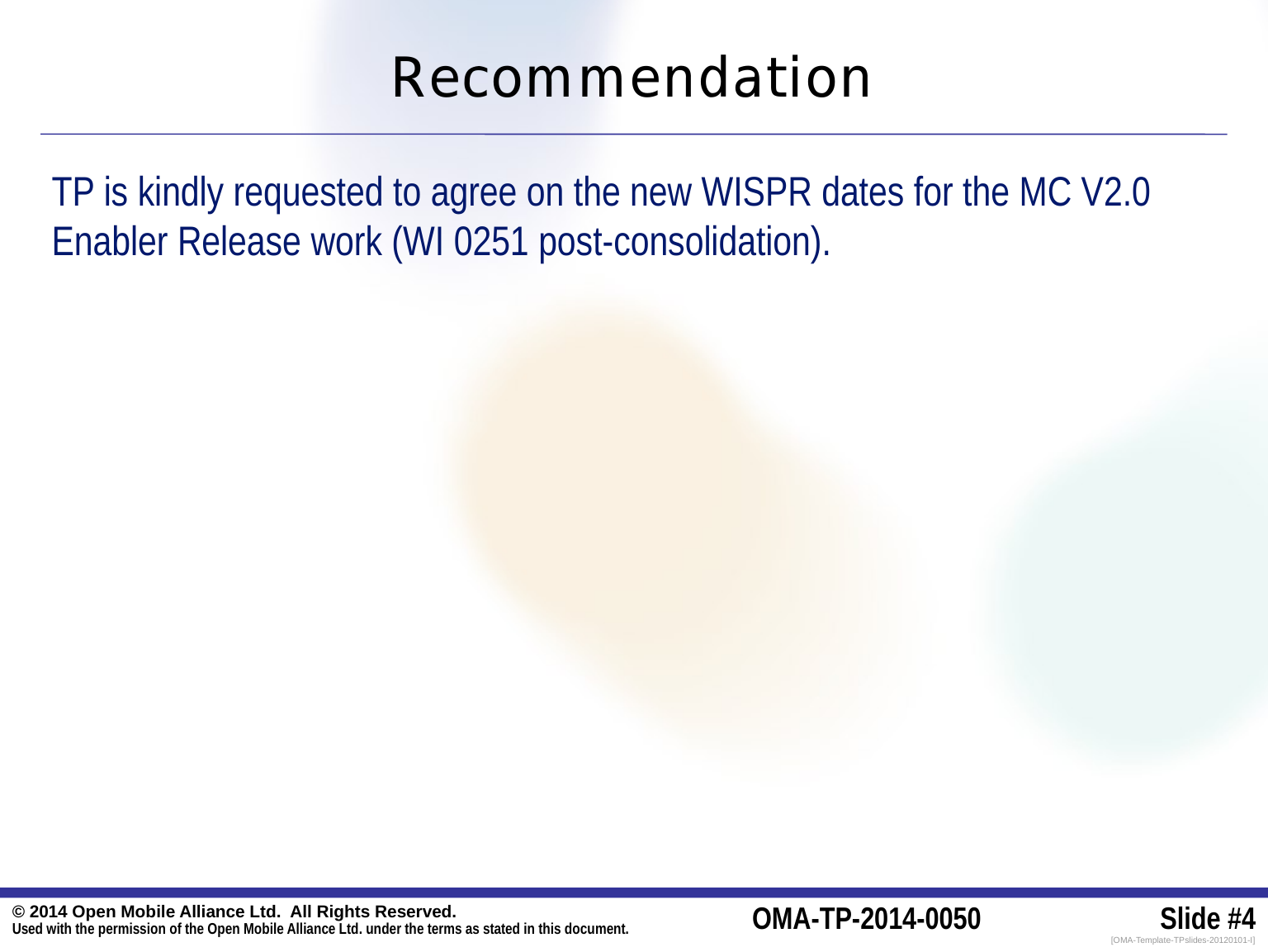

# Recommendation
TP is kindly requested to agree on the new WISPR dates for the MC V2.0 Enabler Release work (WI 0251 post-consolidation).